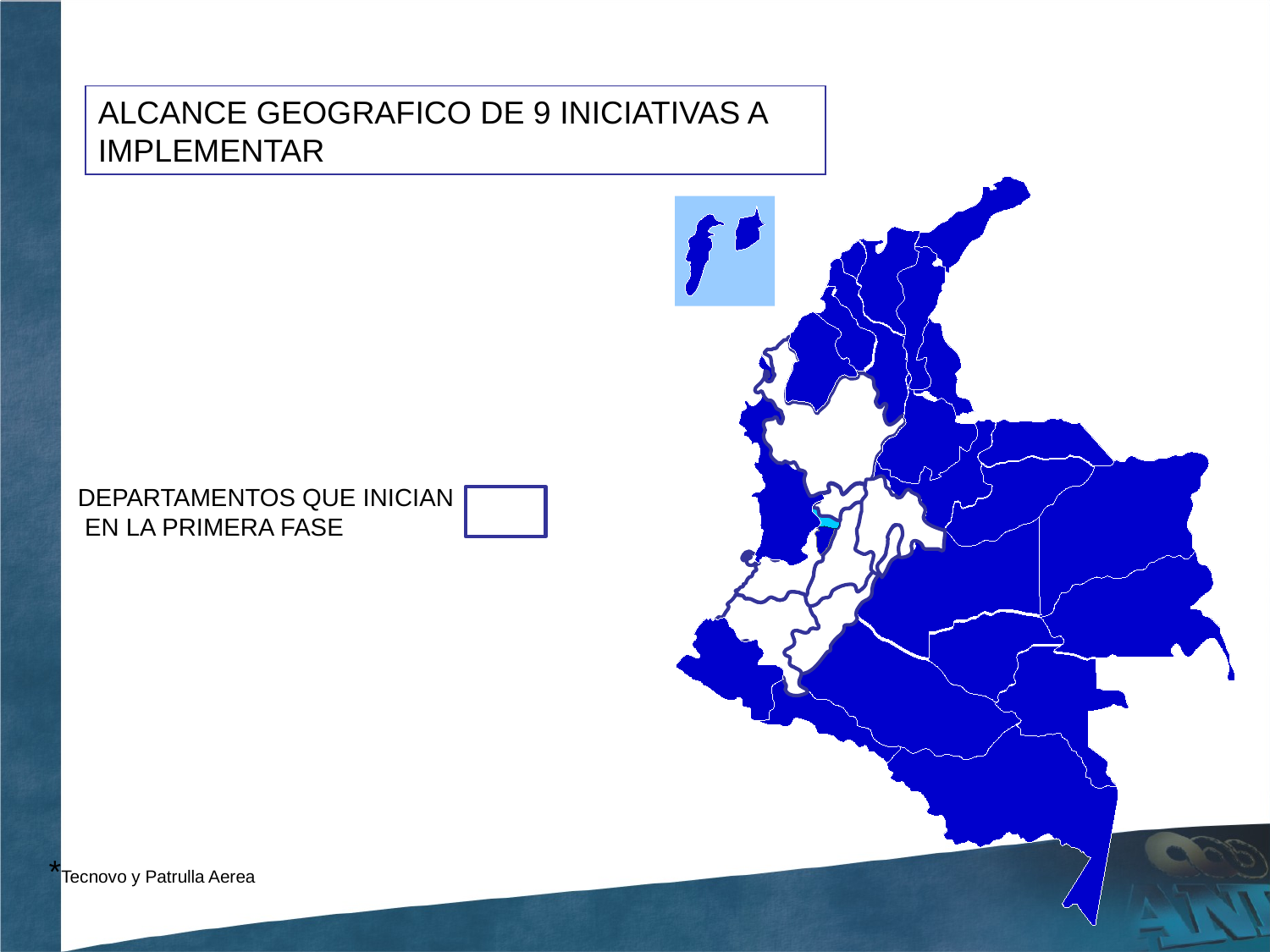

ALCANCE GEOGRAFICO DE 9 INICIATIVAS A IMPLEMENTAR

DEPARTAMENTOS QUE INICIAN
 EN LA PRIMERA FASE

*Tecnovo y Patrulla Aerea